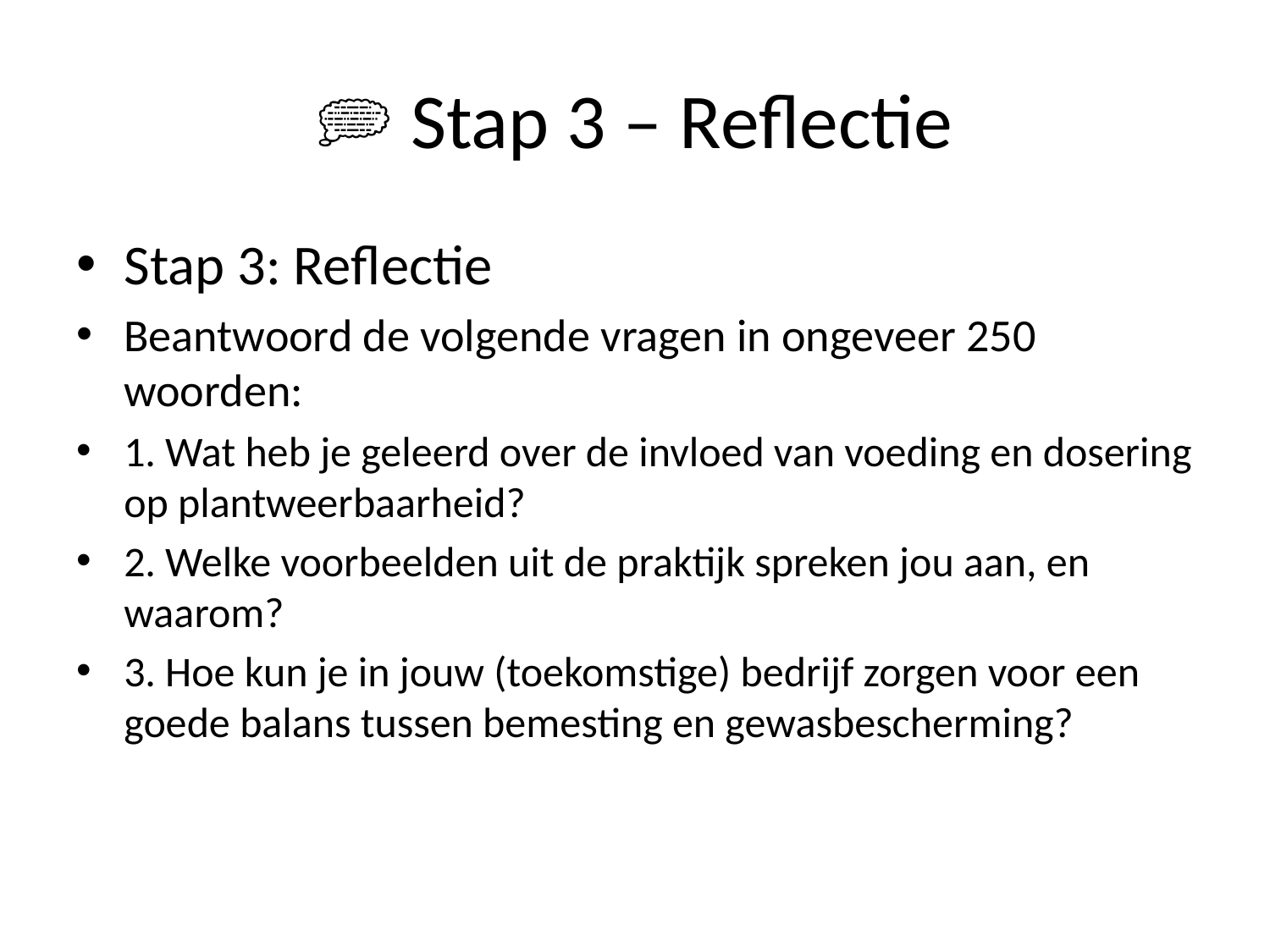

# 💭 Stap 3 – Reflectie
Stap 3: Reflectie
Beantwoord de volgende vragen in ongeveer 250 woorden:
1. Wat heb je geleerd over de invloed van voeding en dosering op plantweerbaarheid?
2. Welke voorbeelden uit de praktijk spreken jou aan, en waarom?
3. Hoe kun je in jouw (toekomstige) bedrijf zorgen voor een goede balans tussen bemesting en gewasbescherming?